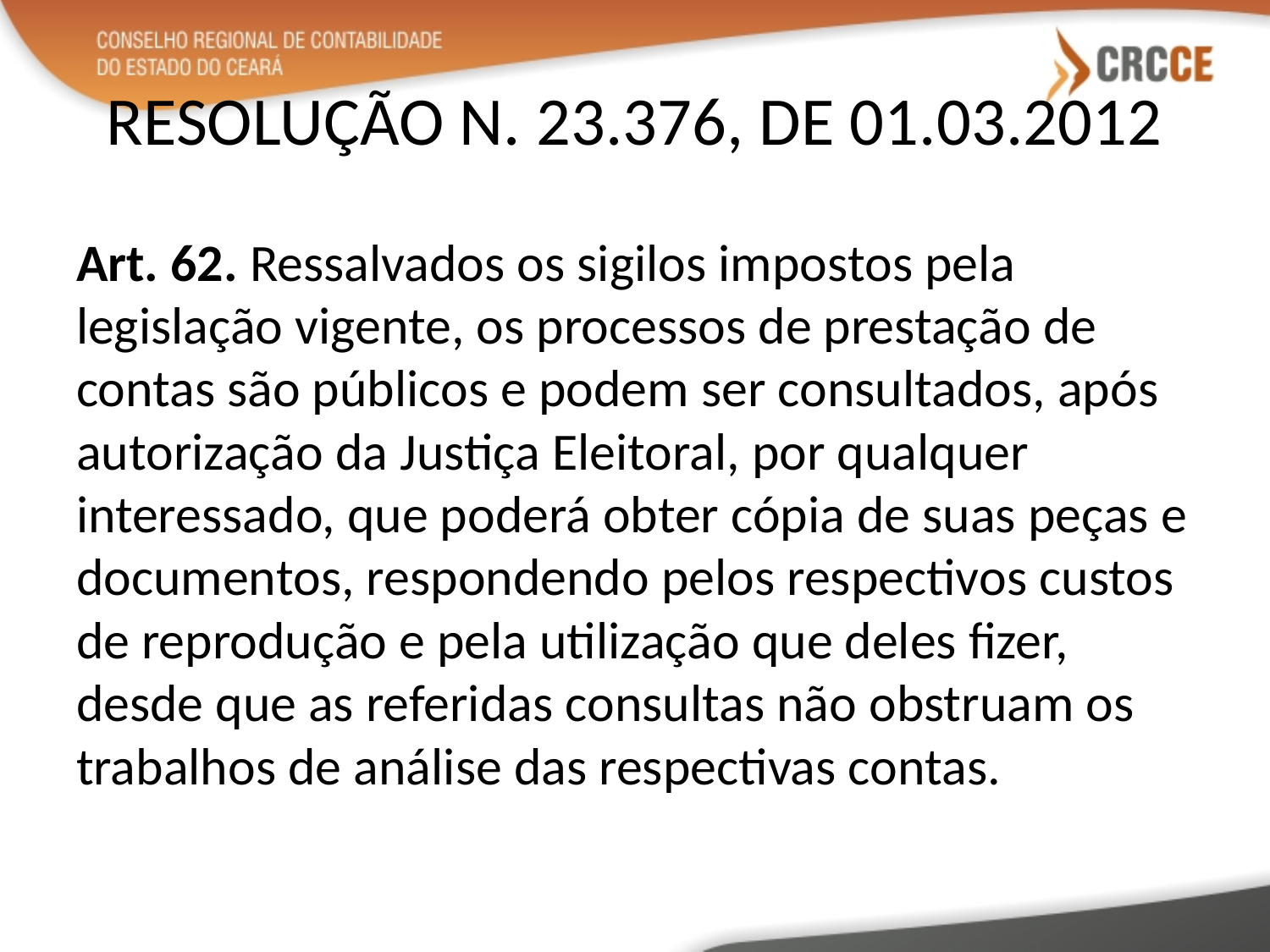

# RESOLUÇÃO N. 23.376, DE 01.03.2012
Art. 62. Ressalvados os sigilos impostos pela legislação vigente, os processos de prestação de contas são públicos e podem ser consultados, após autorização da Justiça Eleitoral, por qualquer interessado, que poderá obter cópia de suas peças e documentos, respondendo pelos respectivos custos de reprodução e pela utilização que deles fizer, desde que as referidas consultas não obstruam os trabalhos de análise das respectivas contas.